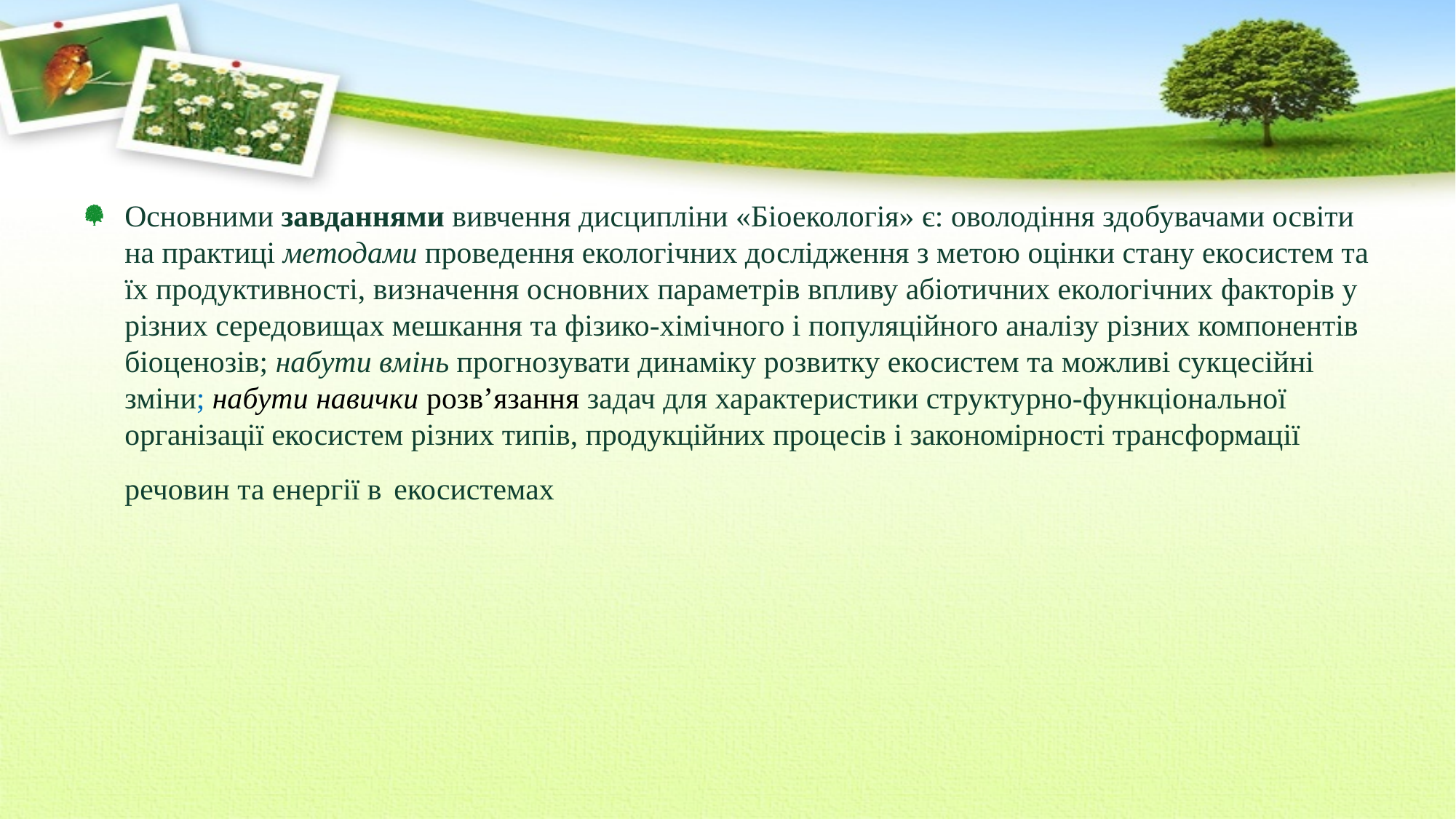

#
Основними завданнями вивчення дисципліни «Біоекологія» є: оволодіння здобувачами освіти на практиці методами проведення екологічних дослідження з метою оцінки стану екосистем та їх продуктивності, визначення основних параметрів впливу абіотичних екологічних факторів у різних середовищах мешкання та фізико-хімічного і популяційного аналізу різних компонентів біоценозів; набути вмінь прогнозувати динаміку розвитку екосистем та можливі сукцесійні зміни; набути навички розв’язання задач для характеристики структурно-функціональної організації екосистем різних типів, продукційних процесів і закономірності трансформації речовин та енергії в екосистемах